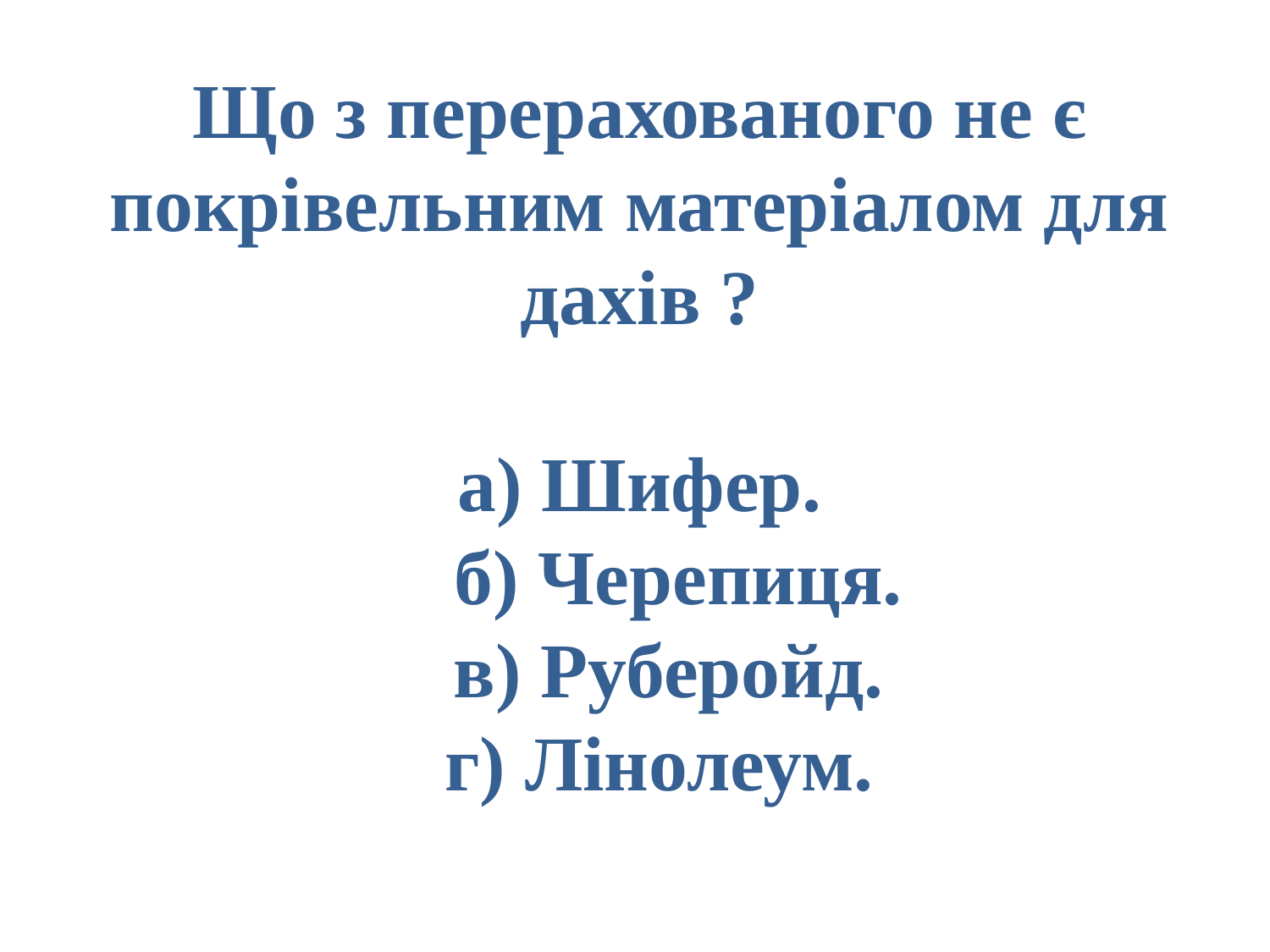

# Що з перерахованого не є покрівельним матеріалом для дахів ? а) Шифер. б) Черепиця. в) Руберойд. г) Лінолеум.